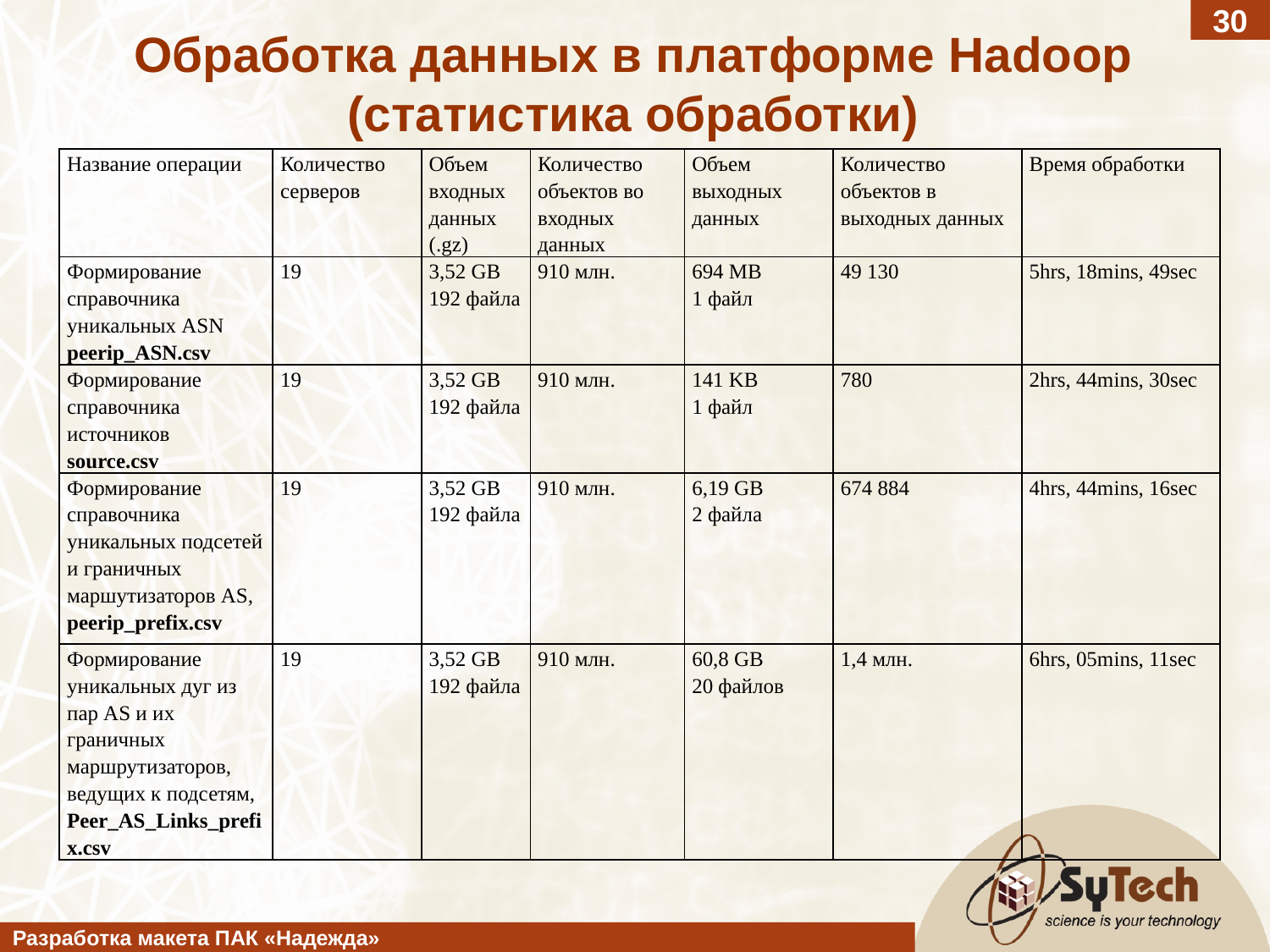

30
Обработка данных в платформе Hadoop (статистика обработки)
| Название операции | Количество серверов | Объем входных данных (.gz) | Количество объектов во входных данных | Объем выходных данных | Количество объектов в выходных данных | Время обработки |
| --- | --- | --- | --- | --- | --- | --- |
| Формирование справочника уникальных ASN peerip\_ASN.csv | 19 | 3,52 GB 192 файла | 910 млн. | 694 MB 1 файл | 49 130 | 5hrs, 18mins, 49sec |
| Формирование справочника источников source.csv | 19 | 3,52 GB 192 файла | 910 млн. | 141 KB 1 файл | 780 | 2hrs, 44mins, 30sec |
| Формирование справочника уникальных подсетей и граничных маршутизаторов AS, peerip\_prefix.csv | 19 | 3,52 GB 192 файла | 910 млн. | 6,19 GB 2 файла | 674 884 | 4hrs, 44mins, 16sec |
| Формирование уникальных дуг из пар AS и их граничных маршрутизаторов, ведущих к подсетям, Peer\_AS\_Links\_prefix.csv | 19 | 3,52 GB 192 файла | 910 млн. | 60,8 GB 20 файлов | 1,4 млн. | 6hrs, 05mins, 11sec |
Разработка макета ПАК «Надежда»